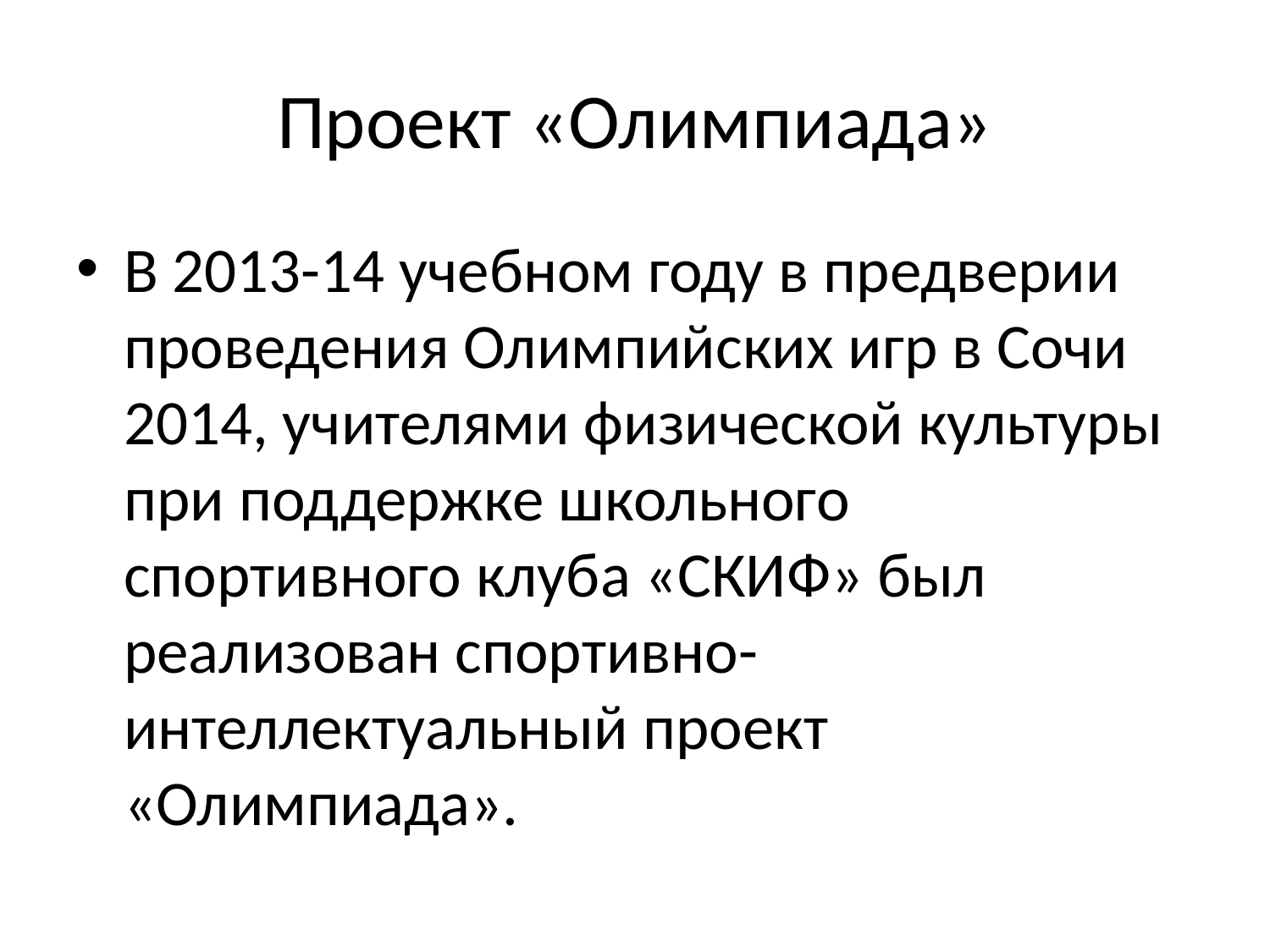

# Проект «Олимпиада»
В 2013-14 учебном году в предверии проведения Олимпийских игр в Сочи 2014, учителями физической культуры при поддержке школьного спортивного клуба «СКИФ» был реализован спортивно-интеллектуальный проект «Олимпиада».